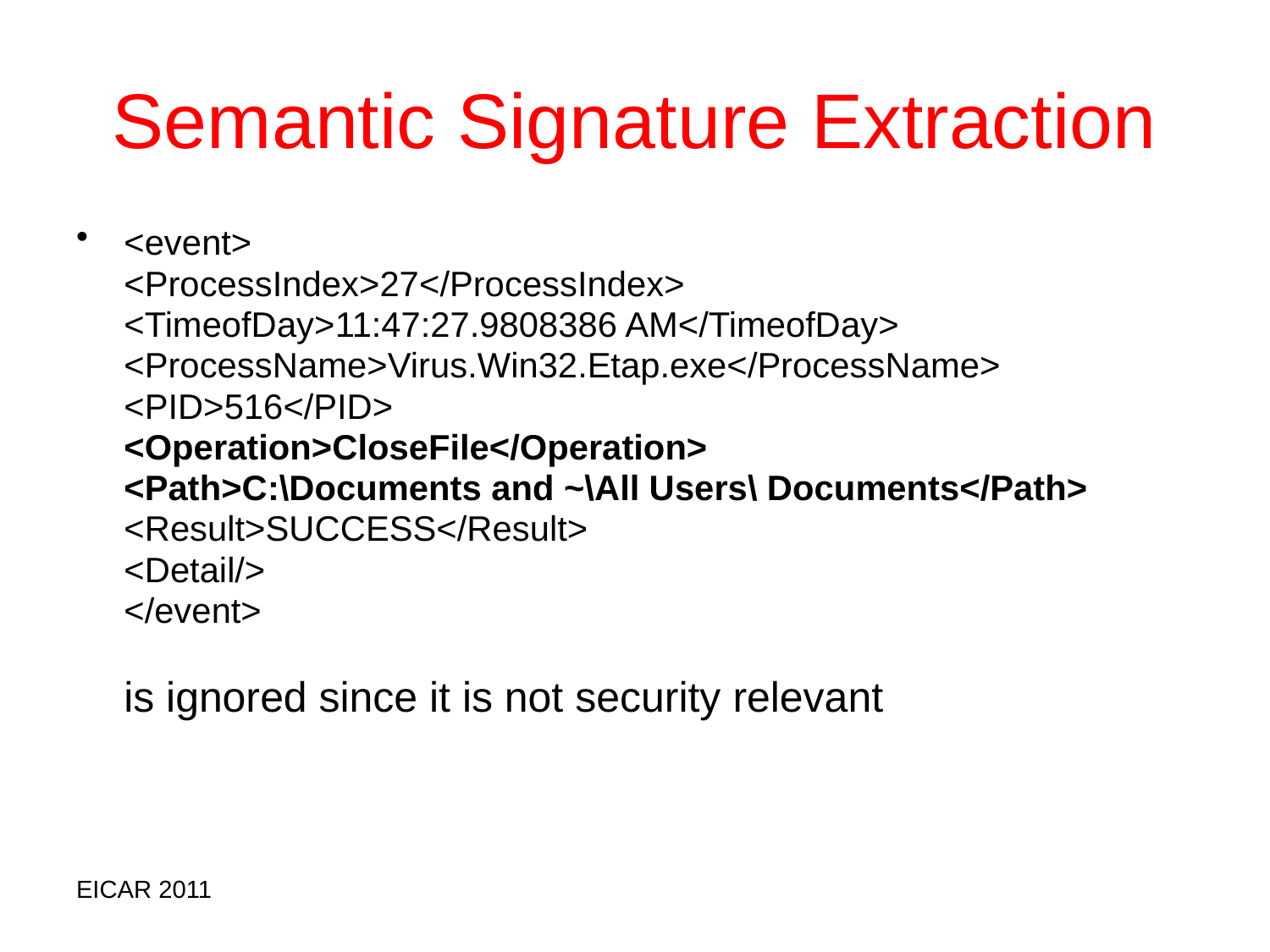

# Semantic Signature Extraction
<event>
	<ProcessIndex>27</ProcessIndex>
	<TimeofDay>11:47:27.9808386 AM</TimeofDay>
	<ProcessName>Virus.Win32.Etap.exe</ProcessName>
	<PID>516</PID>
	<Operation>CloseFile</Operation>
	<Path>C:\Documents and ~\All Users\ Documents</Path>
	<Result>SUCCESS</Result>
	<Detail/>
	</event>

	is ignored since it is not security relevant
EICAR 2011